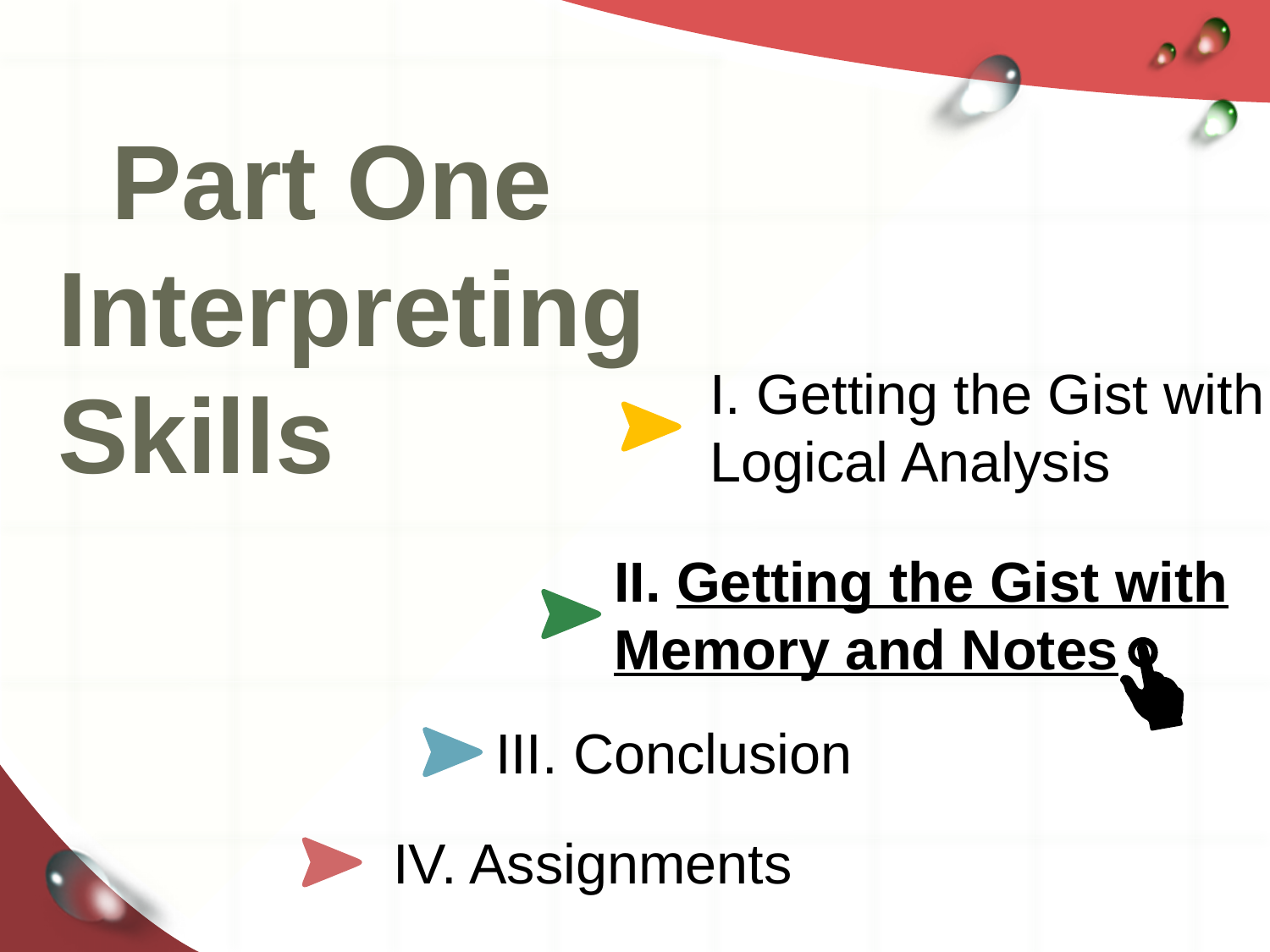

Part One Interpreting Skills

I. Getting the Gist with Logical Analysis

II. Getting the Gist with Memory and Notes

III. Conclusion

IV. Assignments